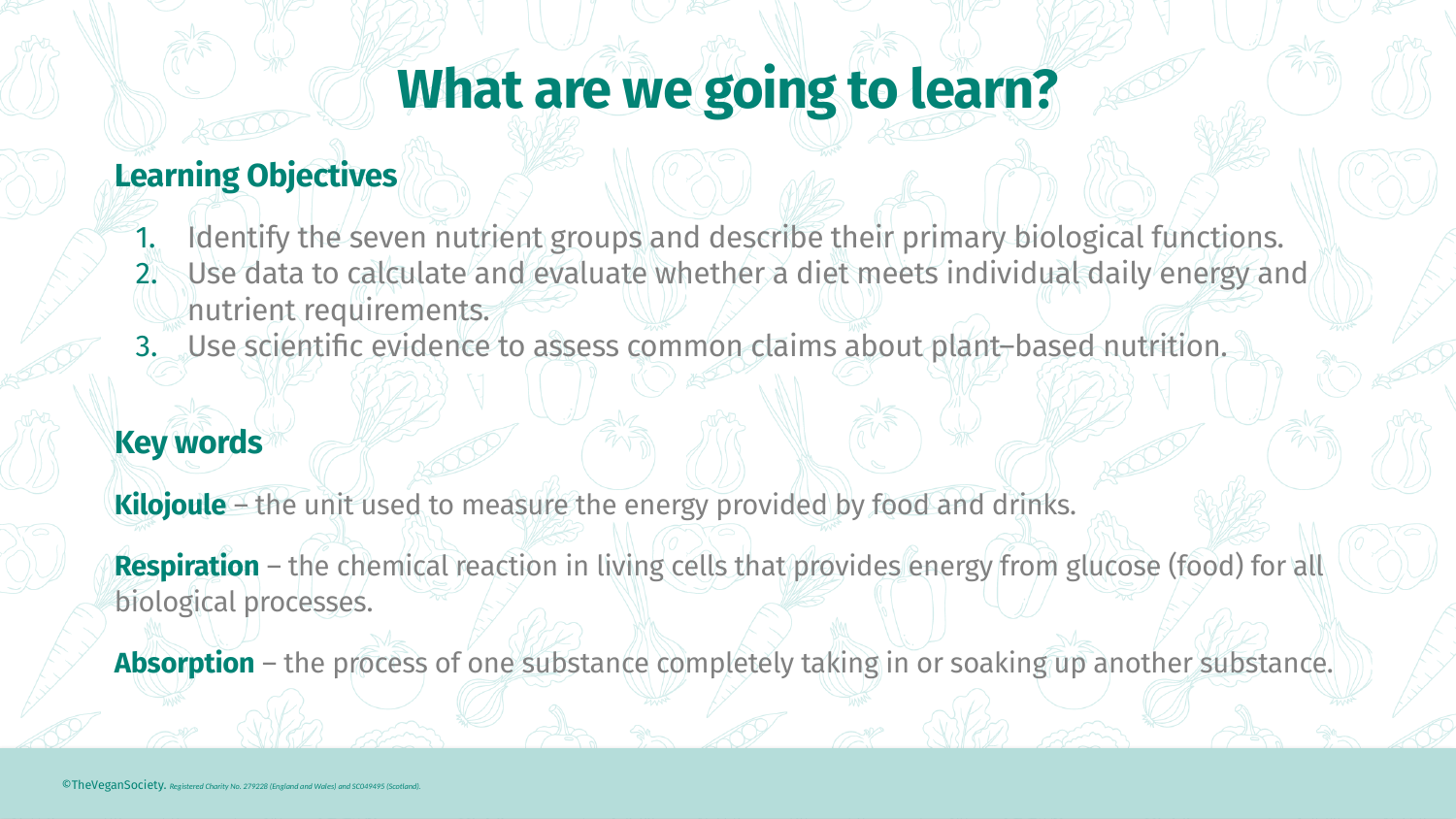

# What are we going to learn?
Learning Objectives
Identify the seven nutrient groups and describe their primary biological functions.
Use data to calculate and evaluate whether a diet meets individual daily energy and nutrient requirements.
Use scientific evidence to assess common claims about plant–based nutrition.

Key words
Kilojoule – the unit used to measure the energy provided by food and drinks.
Respiration – the chemical reaction in living cells that provides energy from glucose (food) for all biological processes.
Absorption – the process of one substance completely taking in or soaking up another substance.